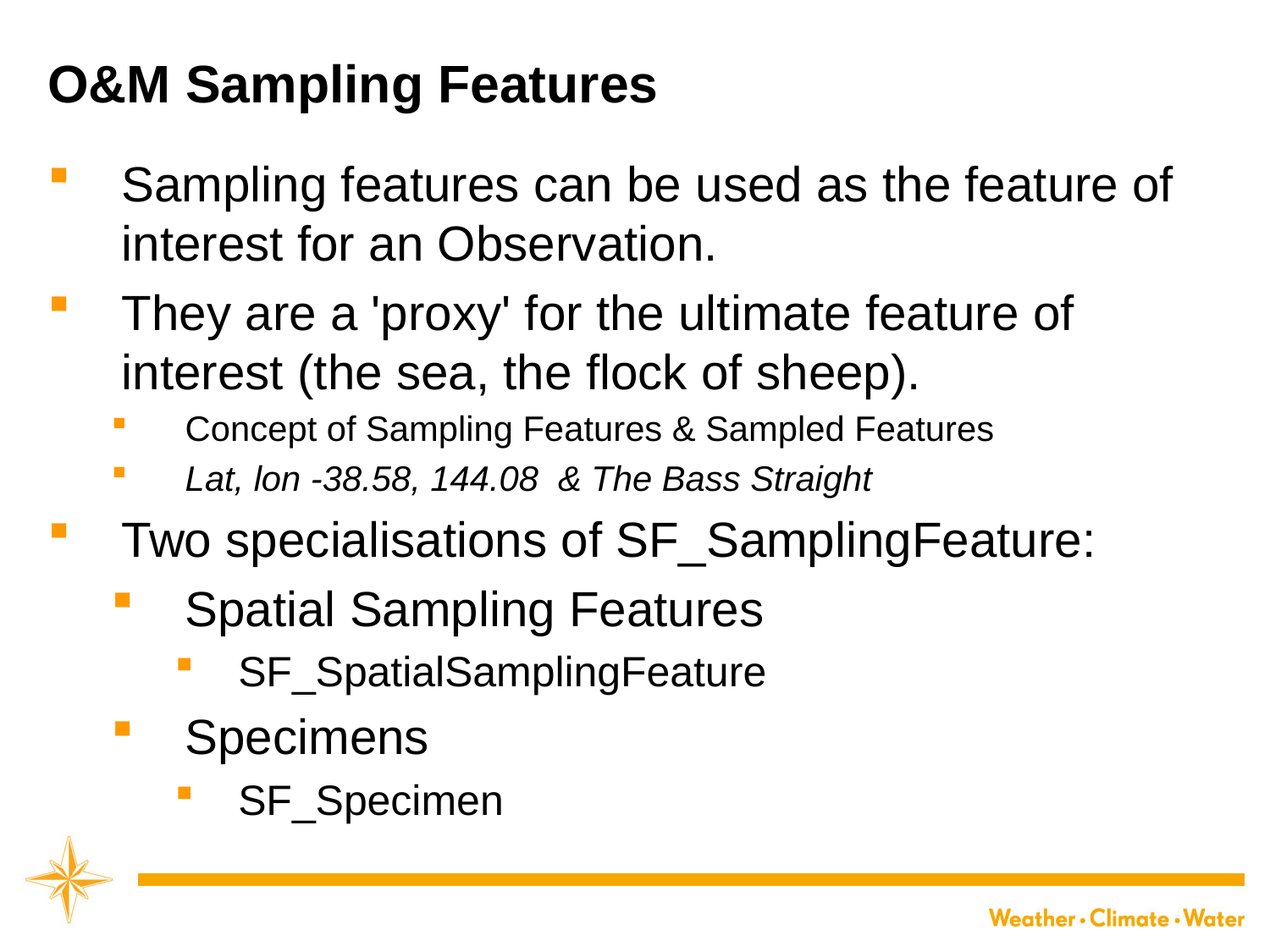

# O&M Sampling Features
Sampling features can be used as the feature of interest for an Observation.
They are a 'proxy' for the ultimate feature of interest (the sea, the flock of sheep).
Concept of Sampling Features & Sampled Features
Lat, lon -38.58, 144.08  & The Bass Straight
Two specialisations of SF_SamplingFeature:
Spatial Sampling Features
SF_SpatialSamplingFeature
Specimens
SF_Specimen